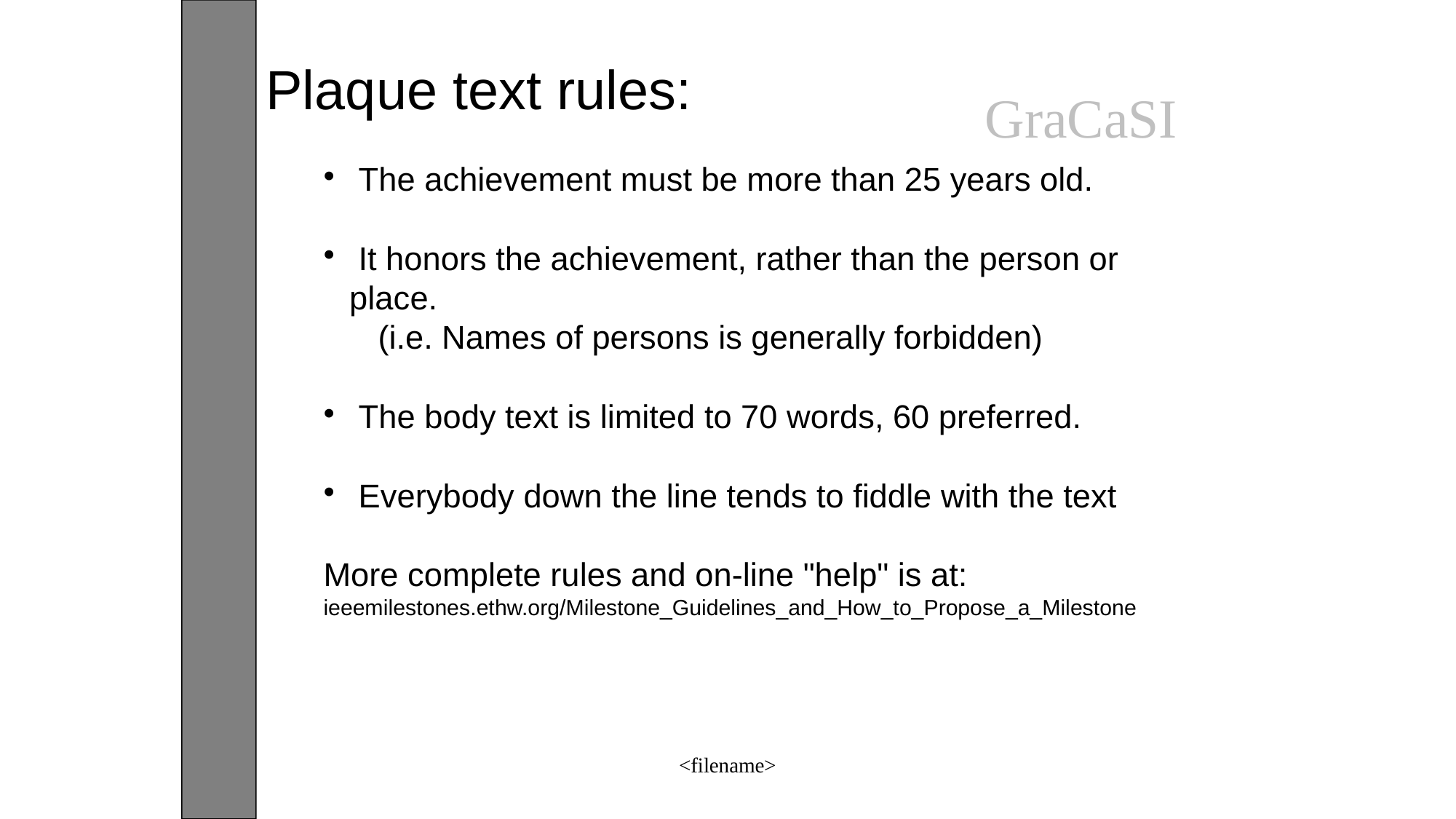

Plaque text rules:
GraCaSI

 The achievement must be more than 25 years old.

 It honors the achievement, rather than the person or place.
	(i.e. Names of persons is generally forbidden)

 The body text is limited to 70 words, 60 preferred.

 Everybody down the line tends to fiddle with the text

More complete rules and on-line "help" is at:
ieeemilestones.ethw.org/Milestone_Guidelines_and_How_to_Propose_a_Milestone

<filename>